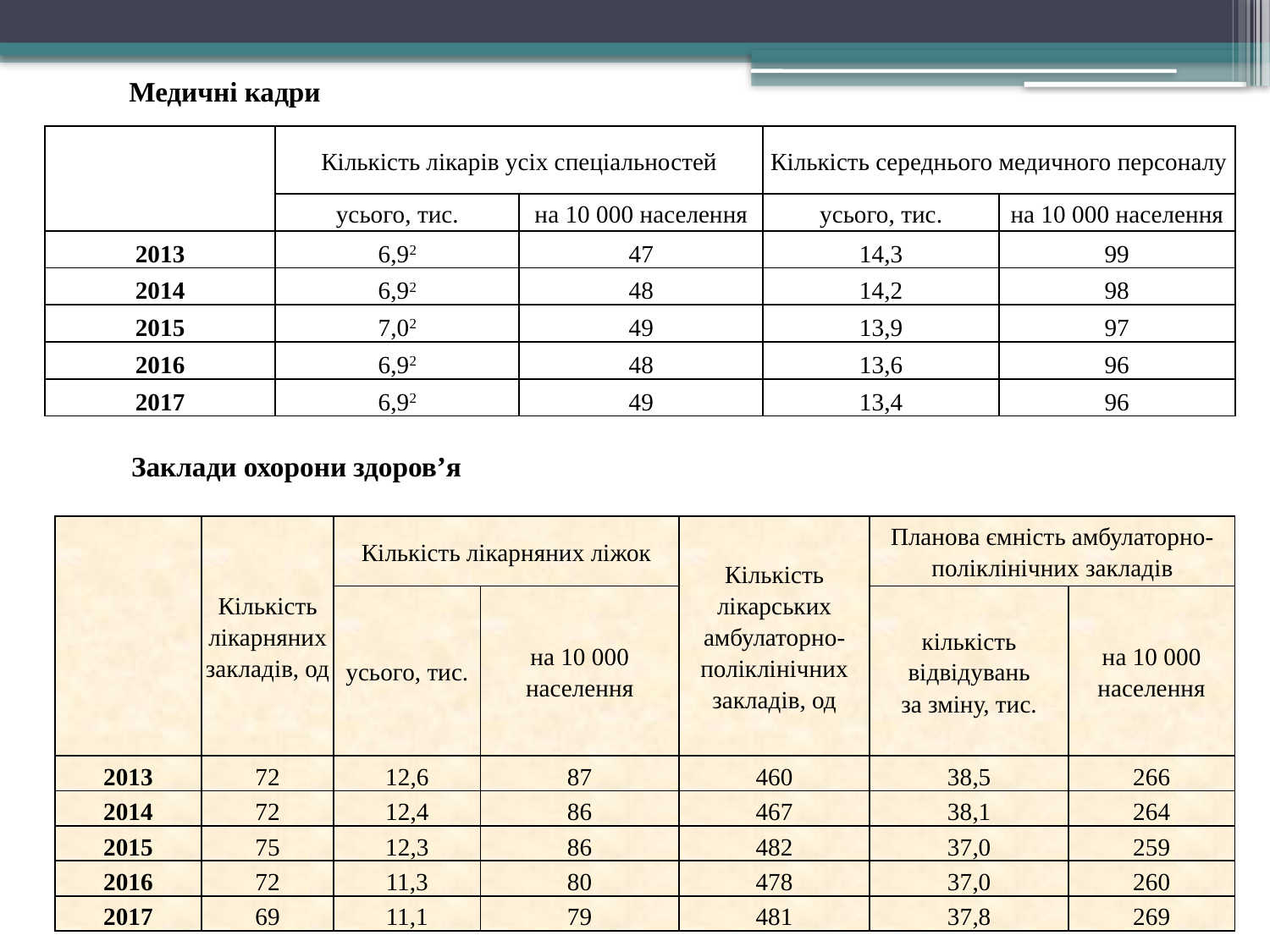

Медичні кадри

|  | Кількість лікарів усіх спеціальностей |  | Кількість середнього медичного персоналу |  |
| --- | --- | --- | --- | --- |
|  | усього, тис. | на 10 000 населення | усього, тис. | на 10 000 населення |
| 2013 | 6,92 | 47 | 14,3 | 99 |
| 2014 | 6,92 | 48 | 14,2 | 98 |
| 2015 | 7,02 | 49 | 13,9 | 97 |
| 2016 | 6,92 | 48 | 13,6 | 96 |
| 2017 | 6,92 | 49 | 13,4 | 96 |
Заклади охорони здоров’я

|  | Кількість лікарняних закладів, од | Кількість лікарняних ліжок |  | Кількість лікарських амбулаторно-поліклінічних закладів, од | Планова ємність амбулаторно-поліклінічних закладів |  |
| --- | --- | --- | --- | --- | --- | --- |
|  |  | усього, тис. | на 10 000 населення |  | кількість відвідувань за зміну, тис. | на 10 000 населення |
| 2013 | 72 | 12,6 | 87 | 460 | 38,5 | 266 |
| 2014 | 72 | 12,4 | 86 | 467 | 38,1 | 264 |
| 2015 | 75 | 12,3 | 86 | 482 | 37,0 | 259 |
| 2016 | 72 | 11,3 | 80 | 478 | 37,0 | 260 |
| 2017 | 69 | 11,1 | 79 | 481 | 37,8 | 269 |